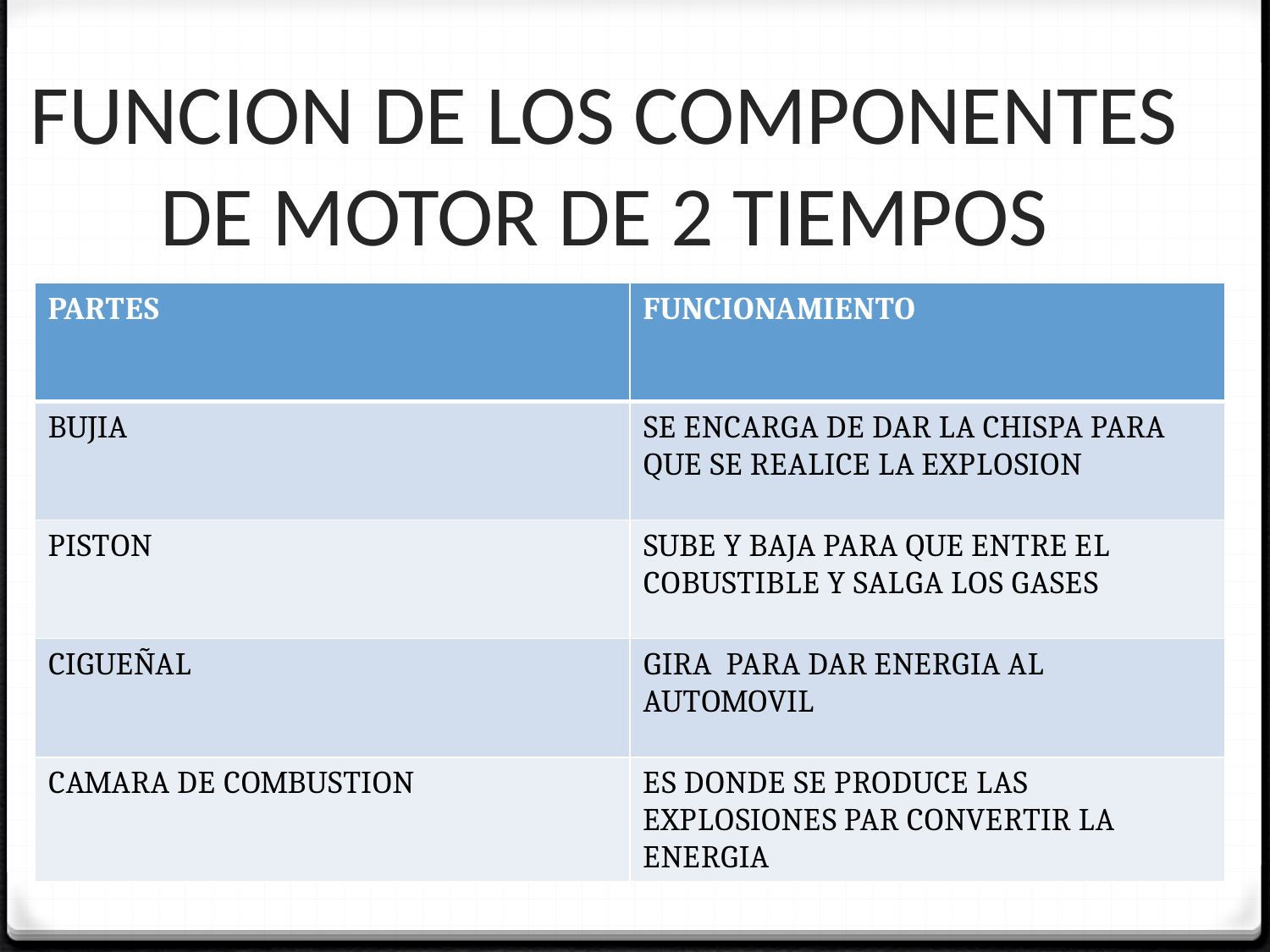

# FUNCION DE LOS COMPONENTES DE MOTOR DE 2 TIEMPOS
| PARTES | FUNCIONAMIENTO |
| --- | --- |
| BUJIA | SE ENCARGA DE DAR LA CHISPA PARA QUE SE REALICE LA EXPLOSION |
| PISTON | SUBE Y BAJA PARA QUE ENTRE EL COBUSTIBLE Y SALGA LOS GASES |
| CIGUEÑAL | GIRA PARA DAR ENERGIA AL AUTOMOVIL |
| CAMARA DE COMBUSTION | ES DONDE SE PRODUCE LAS EXPLOSIONES PAR CONVERTIR LA ENERGIA |